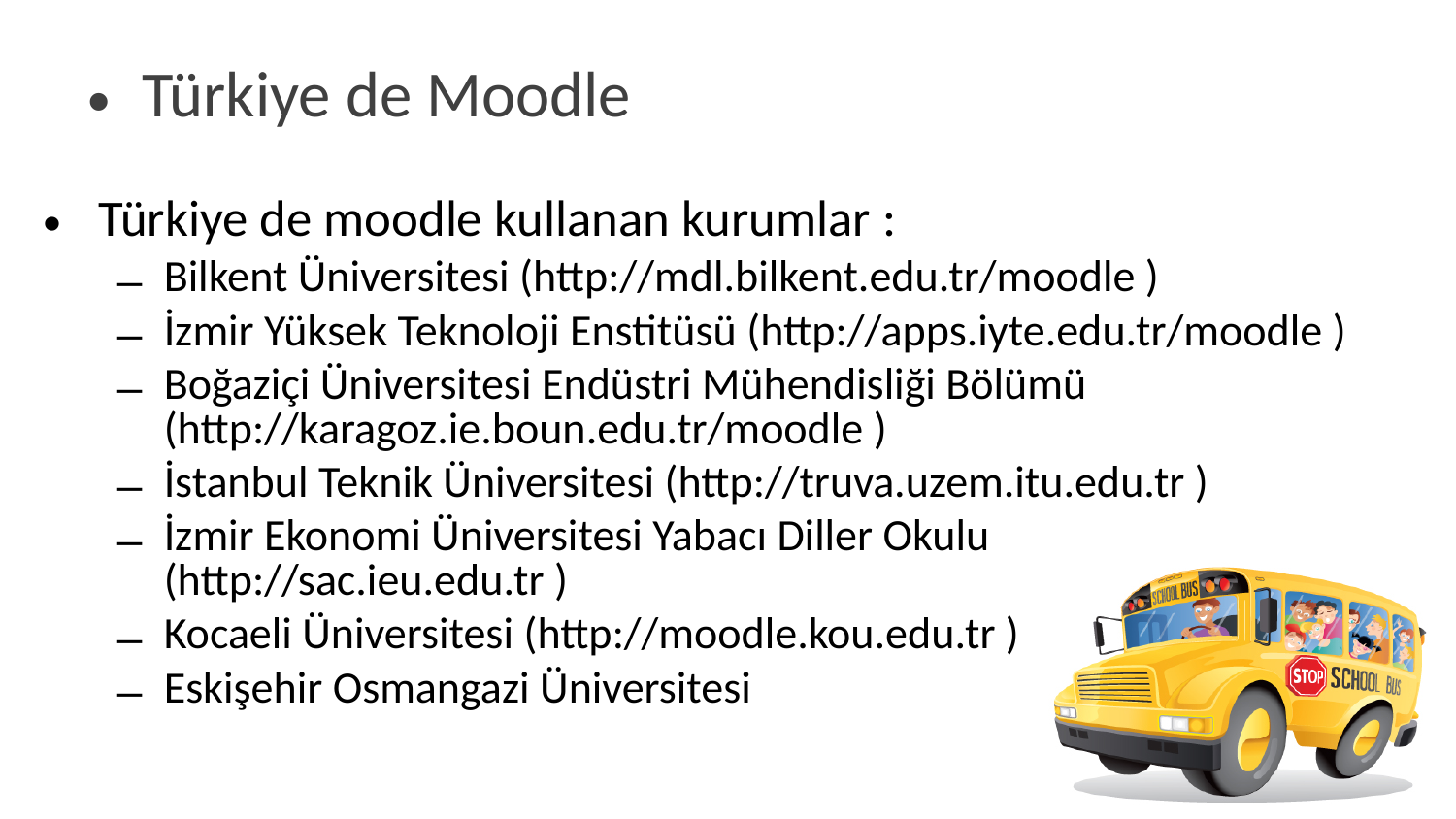

Türkiye de Moodle
Türkiye de moodle kullanan kurumlar :
Bilkent Üniversitesi (http://mdl.bilkent.edu.tr/moodle )
İzmir Yüksek Teknoloji Enstitüsü (http://apps.iyte.edu.tr/moodle )
Boğaziçi Üniversitesi Endüstri Mühendisliği Bölümü (http://karagoz.ie.boun.edu.tr/moodle )
İstanbul Teknik Üniversitesi (http://truva.uzem.itu.edu.tr )
İzmir Ekonomi Üniversitesi Yabacı Diller Okulu (http://sac.ieu.edu.tr )
Kocaeli Üniversitesi (http://moodle.kou.edu.tr )
Eskişehir Osmangazi Üniversitesi